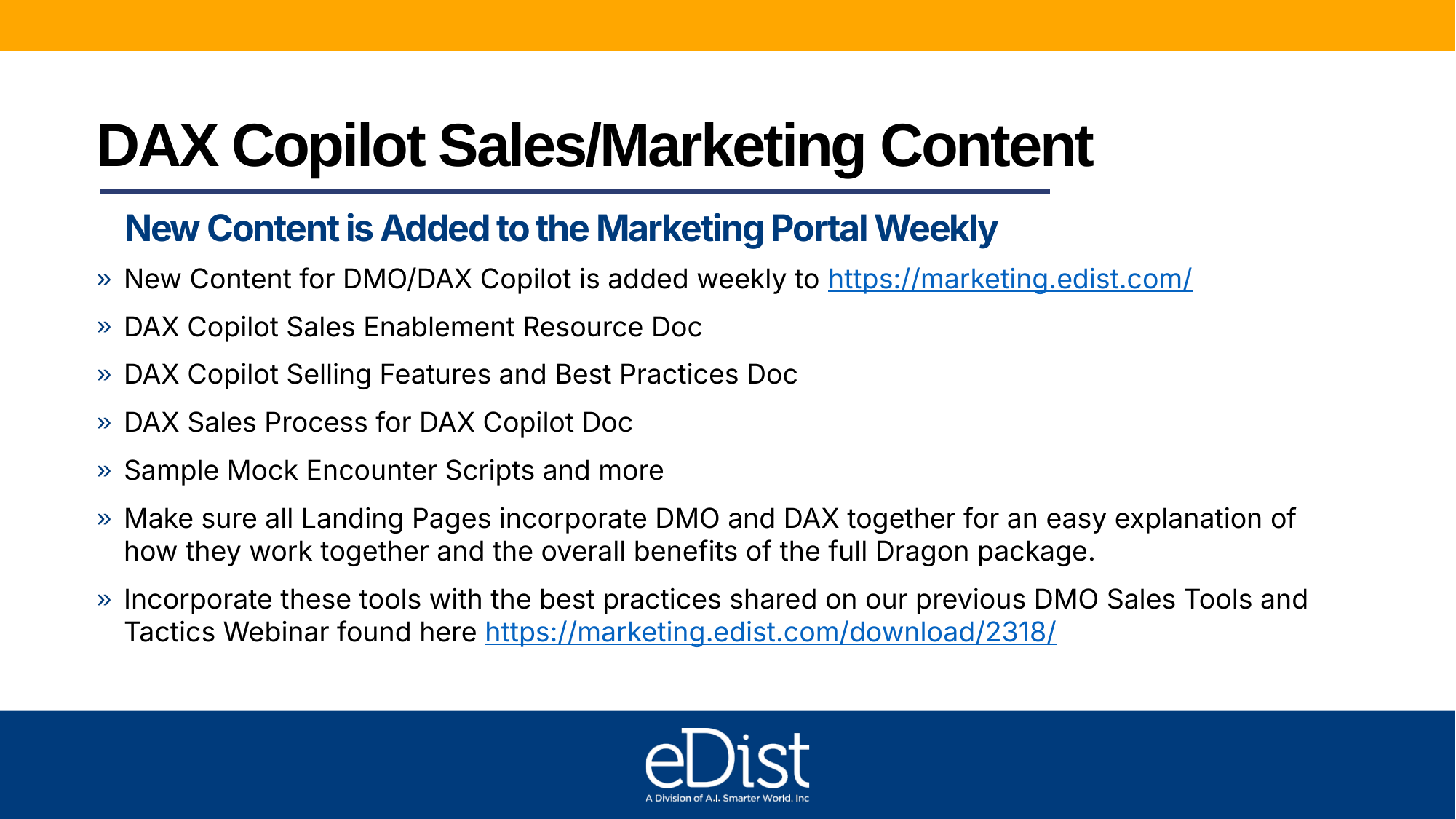

# DAX Copilot Sales/Marketing Content

New Content is Added to the Marketing Portal Weekly
New Content for DMO/DAX Copilot is added weekly to https://marketing.edist.com/
DAX Copilot Sales Enablement Resource Doc
DAX Copilot Selling Features and Best Practices Doc
DAX Sales Process for DAX Copilot Doc
Sample Mock Encounter Scripts and more
Make sure all Landing Pages incorporate DMO and DAX together for an easy explanation of how they work together and the overall benefits of the full Dragon package.
Incorporate these tools with the best practices shared on our previous DMO Sales Tools and Tactics Webinar found here https://marketing.edist.com/download/2318/